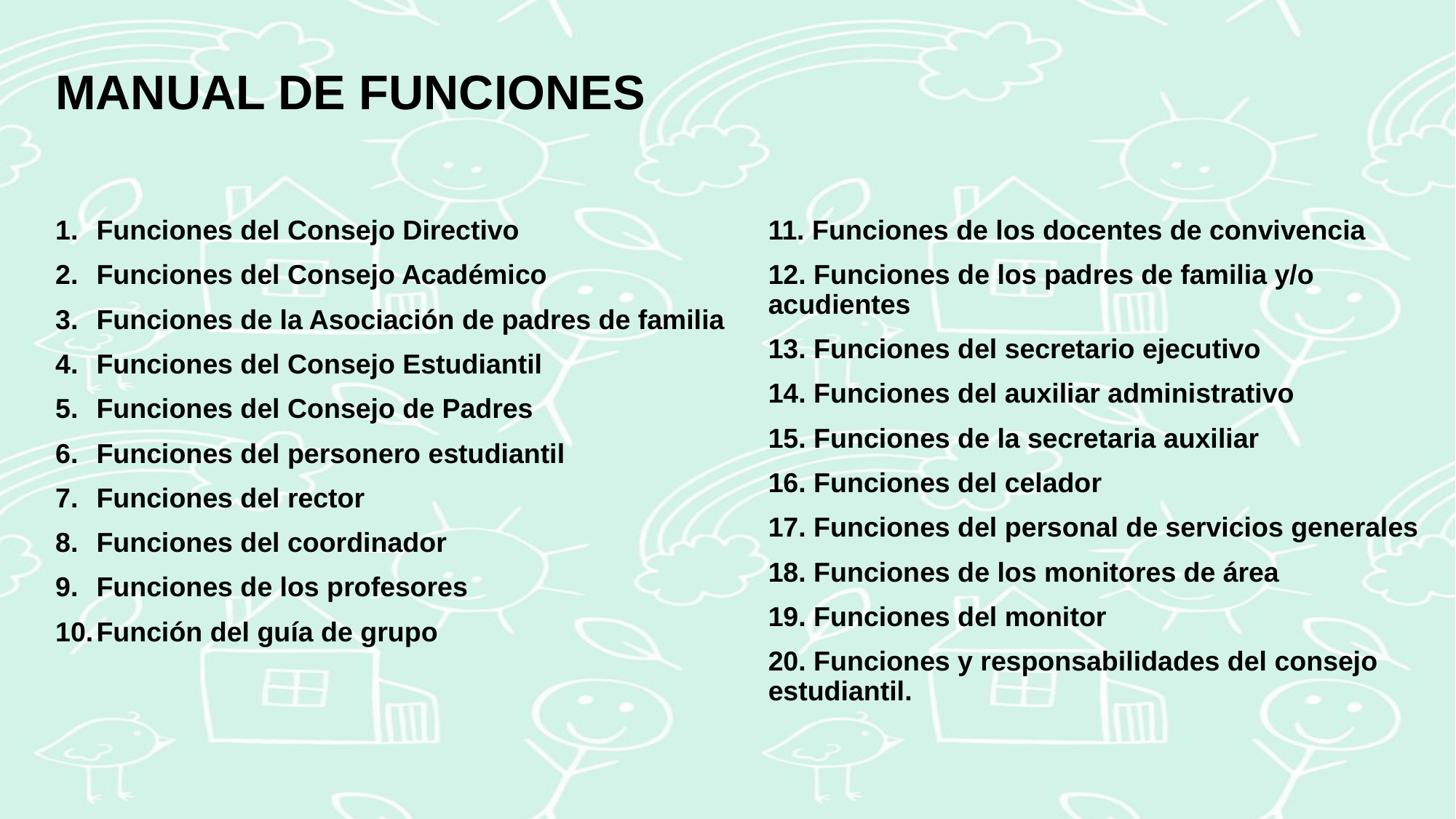

# MANUAL DE FUNCIONES
Funciones del Consejo Directivo
Funciones del Consejo Académico
Funciones de la Asociación de padres de familia
Funciones del Consejo Estudiantil
Funciones del Consejo de Padres
Funciones del personero estudiantil
Funciones del rector
Funciones del coordinador
Funciones de los profesores
Función del guía de grupo

11. Funciones de los docentes de convivencia
12. Funciones de los padres de familia y/o acudientes
13. Funciones del secretario ejecutivo
14. Funciones del auxiliar administrativo
15. Funciones de la secretaria auxiliar
16. Funciones del celador
17. Funciones del personal de servicios generales
18. Funciones de los monitores de área
19. Funciones del monitor
20. Funciones y responsabilidades del consejo estudiantil.